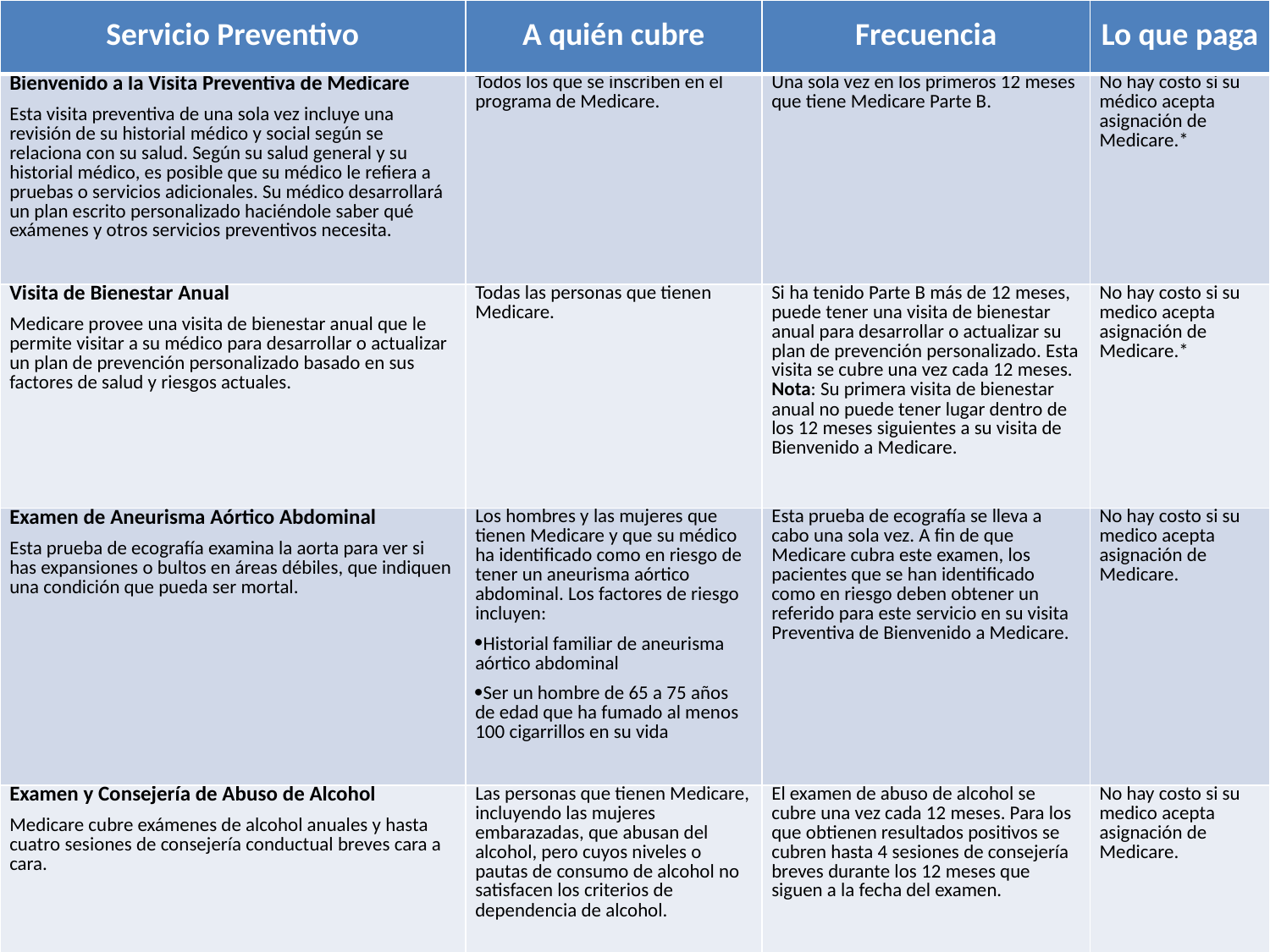

| Servicio Preventivo | A quién cubre | Frecuencia | Lo que paga |
| --- | --- | --- | --- |
| Bienvenido a la Visita Preventiva de Medicare Esta visita preventiva de una sola vez incluye una revisión de su historial médico y social según se relaciona con su salud. Según su salud general y su historial médico, es posible que su médico le refiera a pruebas o servicios adicionales. Su médico desarrollará un plan escrito personalizado haciéndole saber qué exámenes y otros servicios preventivos necesita. | Todos los que se inscriben en el programa de Medicare. | Una sola vez en los primeros 12 meses que tiene Medicare Parte B. | No hay costo si su médico acepta asignación de Medicare.\* |
| Visita de Bienestar Anual Medicare provee una visita de bienestar anual que le permite visitar a su médico para desarrollar o actualizar un plan de prevención personalizado basado en sus factores de salud y riesgos actuales. | Todas las personas que tienen Medicare. | Si ha tenido Parte B más de 12 meses, puede tener una visita de bienestar anual para desarrollar o actualizar su plan de prevención personalizado. Esta visita se cubre una vez cada 12 meses. Nota: Su primera visita de bienestar anual no puede tener lugar dentro de los 12 meses siguientes a su visita de Bienvenido a Medicare. | No hay costo si su medico acepta asignación de Medicare.\* |
| Examen de Aneurisma Aórtico Abdominal Esta prueba de ecografía examina la aorta para ver si has expansiones o bultos en áreas débiles, que indiquen una condición que pueda ser mortal. | Los hombres y las mujeres que tienen Medicare y que su médico ha identificado como en riesgo de tener un aneurisma aórtico abdominal. Los factores de riesgo incluyen: Historial familiar de aneurisma aórtico abdominal Ser un hombre de 65 a 75 años de edad que ha fumado al menos 100 cigarrillos en su vida | Esta prueba de ecografía se lleva a cabo una sola vez. A fin de que Medicare cubra este examen, los pacientes que se han identificado como en riesgo deben obtener un referido para este servicio en su visita Preventiva de Bienvenido a Medicare. | No hay costo si su medico acepta asignación de Medicare. |
| Examen y Consejería de Abuso de Alcohol Medicare cubre exámenes de alcohol anuales y hasta cuatro sesiones de consejería conductual breves cara a cara. | Las personas que tienen Medicare, incluyendo las mujeres embarazadas, que abusan del alcohol, pero cuyos niveles o pautas de consumo de alcohol no satisfacen los criterios de dependencia de alcohol. | El examen de abuso de alcohol se cubre una vez cada 12 meses. Para los que obtienen resultados positivos se cubren hasta 4 sesiones de consejería breves durante los 12 meses que siguen a la fecha del examen. | No hay costo si su medico acepta asignación de Medicare. |
5/1/2013
Servicios Preventivos de Medicare
40